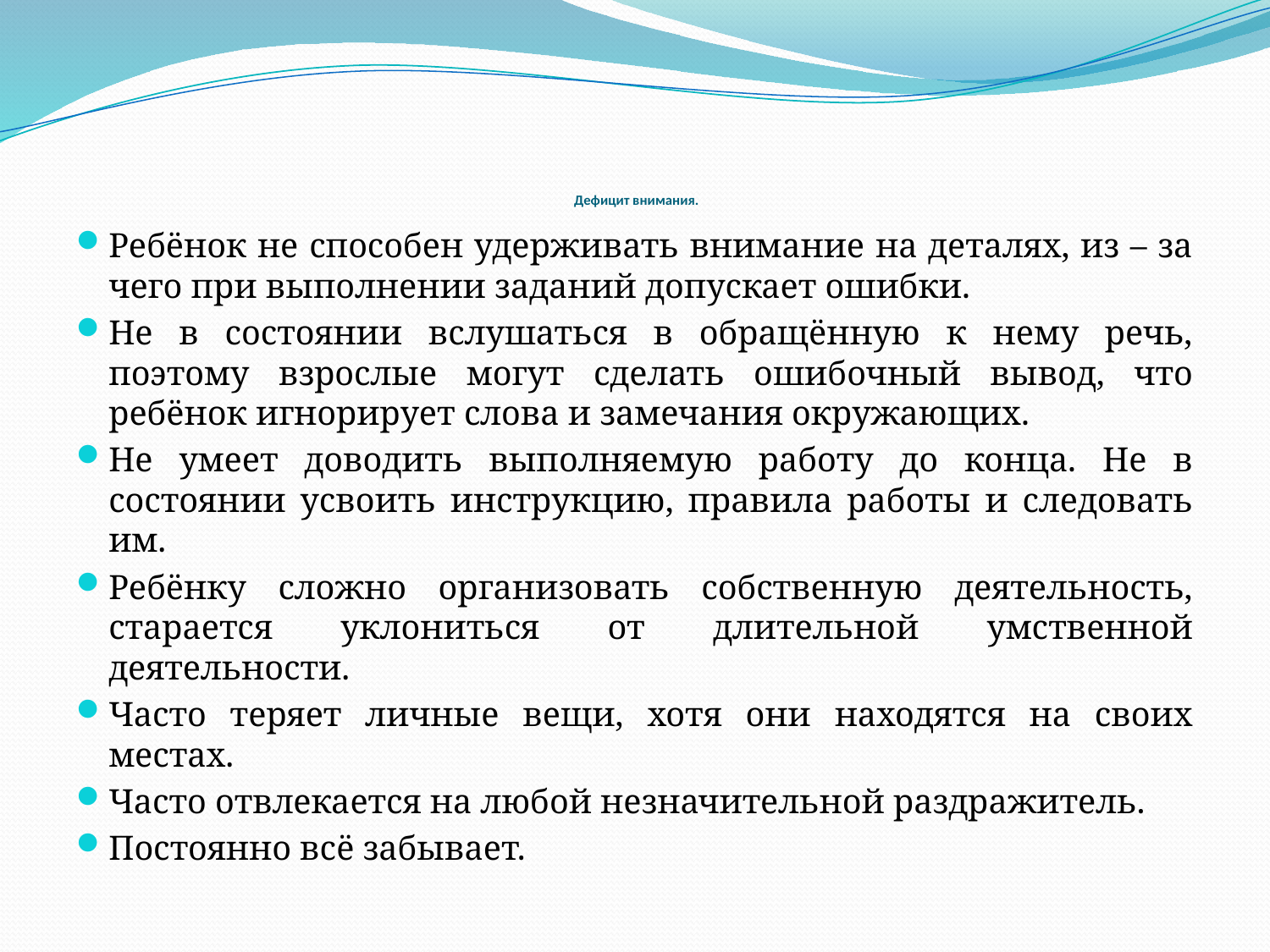

# Дефицит внимания.
Ребёнок не способен удерживать внимание на деталях, из – за чего при выполнении заданий допускает ошибки.
Не в состоянии вслушаться в обращённую к нему речь, поэтому взрослые могут сделать ошибочный вывод, что ребёнок игнорирует слова и замечания окружающих.
Не умеет доводить выполняемую работу до конца. Не в состоянии усвоить инструкцию, правила работы и следовать им.
Ребёнку сложно организовать собственную деятельность, старается уклониться от длительной умственной деятельности.
Часто теряет личные вещи, хотя они находятся на своих местах.
Часто отвлекается на любой незначительной раздражитель.
Постоянно всё забывает.